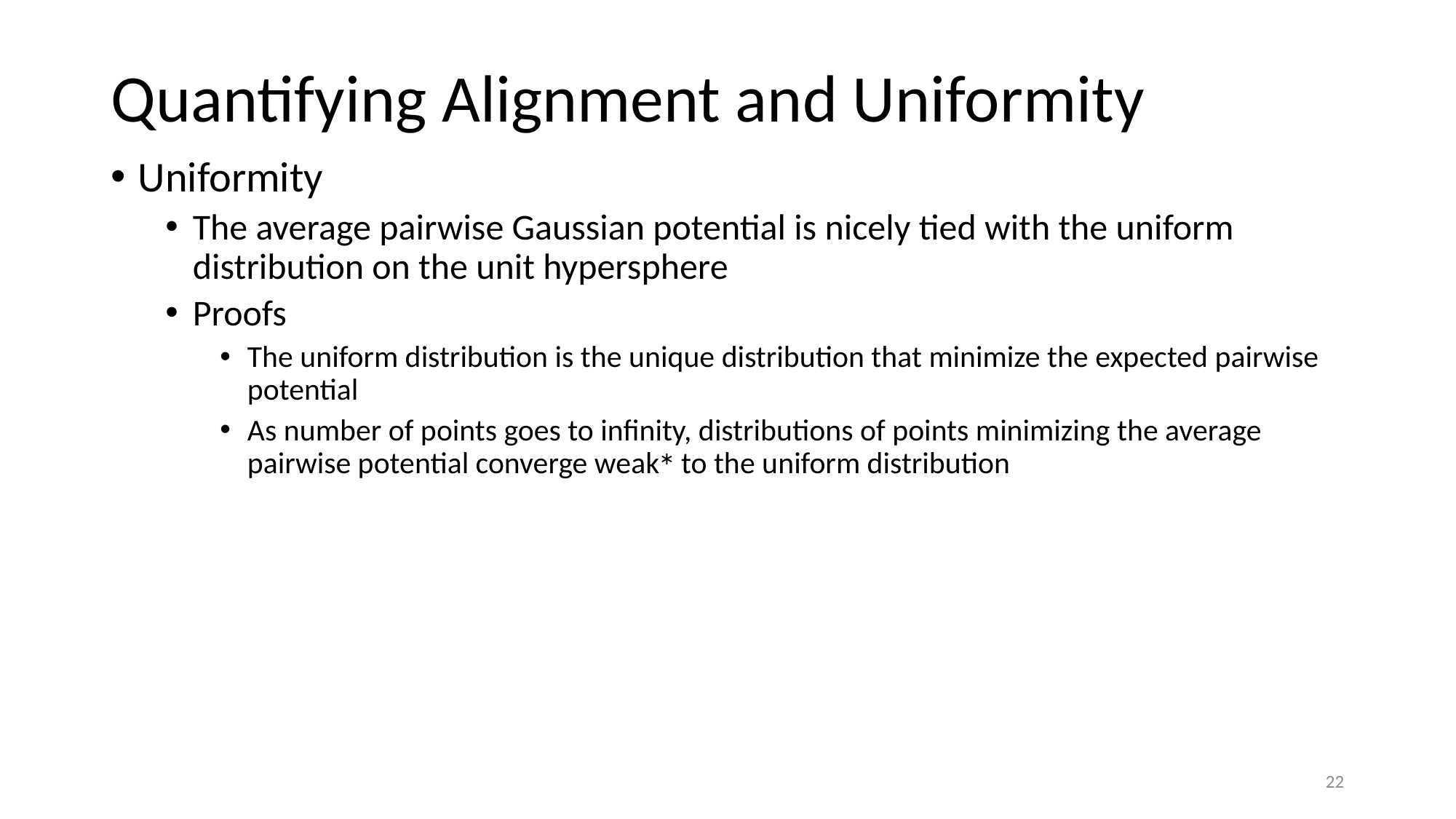

# Quantifying Alignment and Uniformity
Uniformity
The average pairwise Gaussian potential is nicely tied with the uniform distribution on the unit hypersphere
Proofs
The uniform distribution is the unique distribution that minimize the expected pairwise potential
As number of points goes to infinity, distributions of points minimizing the average pairwise potential converge weak∗ to the uniform distribution

22